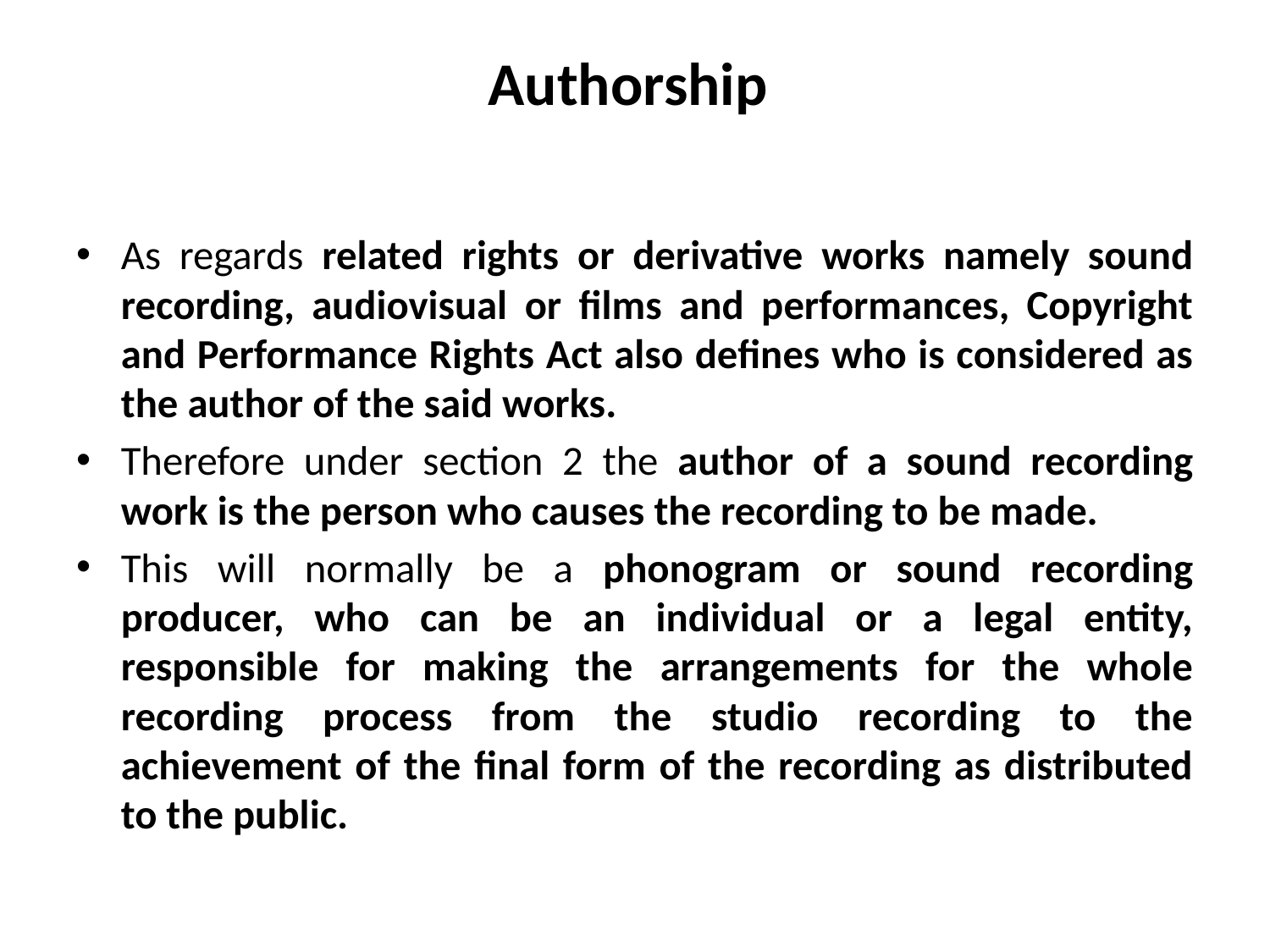

# Authorship
As regards related rights or derivative works namely sound recording, audiovisual or films and performances, Copyright and Performance Rights Act also defines who is considered as the author of the said works.
Therefore under section 2 the author of a sound recording work is the person who causes the recording to be made.
This will normally be a phonogram or sound recording producer, who can be an individual or a legal entity, responsible for making the arrangements for the whole recording process from the studio recording to the achievement of the final form of the recording as distributed to the public.